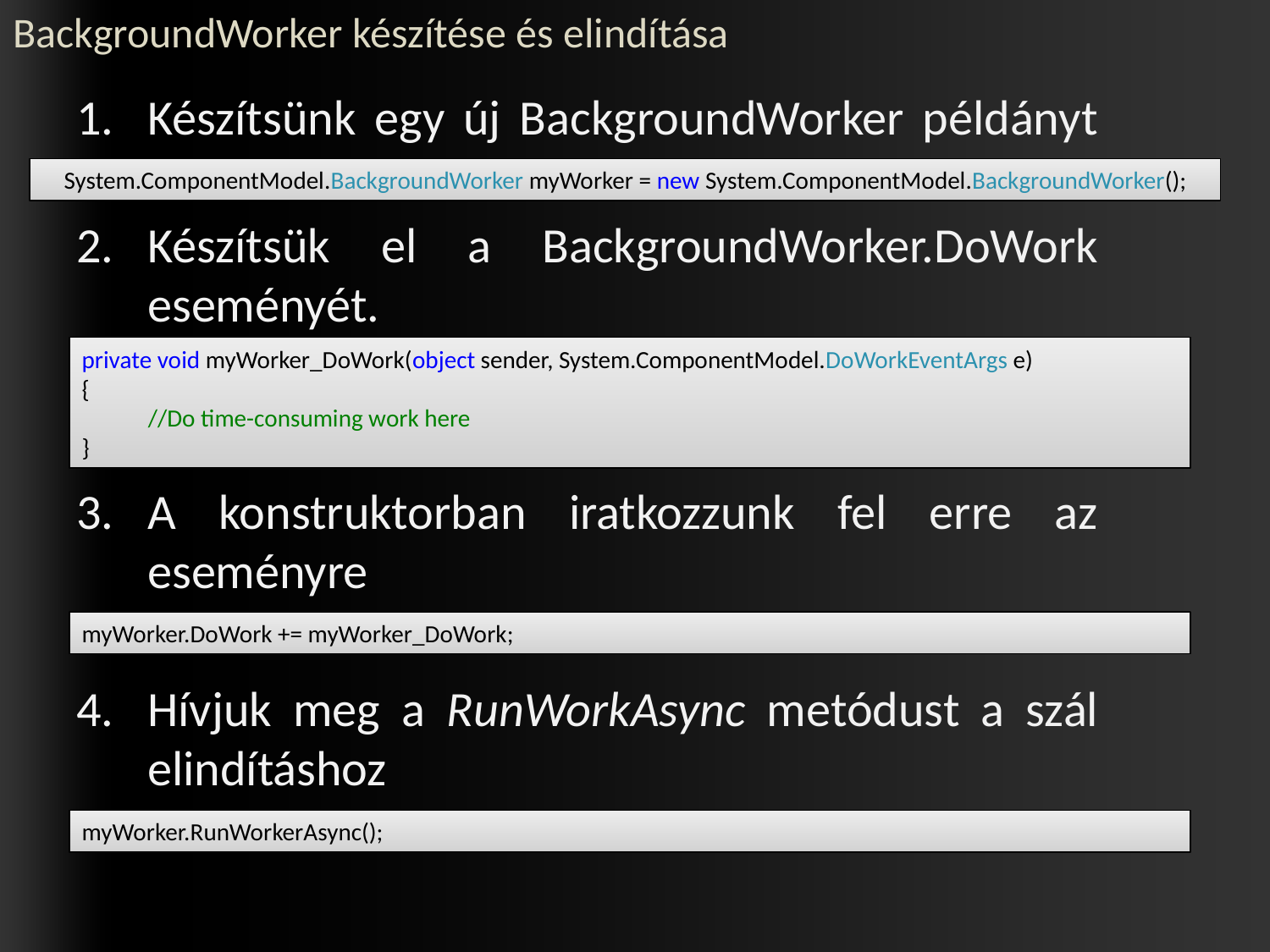

# BackgroundWorker készítése és elindítása
Készítsünk egy új BackgroundWorker példányt
Készítsük el a BackgroundWorker.DoWork eseményét.

A konstruktorban iratkozzunk fel erre az eseményre

Hívjuk meg a RunWorkAsync metódust a szál elindításhoz
System.ComponentModel.BackgroundWorker myWorker = new System.ComponentModel.BackgroundWorker();
private void myWorker_DoWork(object sender, System.ComponentModel.DoWorkEventArgs e)
{
            //Do time-consuming work here
}
myWorker.DoWork += myWorker_DoWork;
myWorker.RunWorkerAsync();